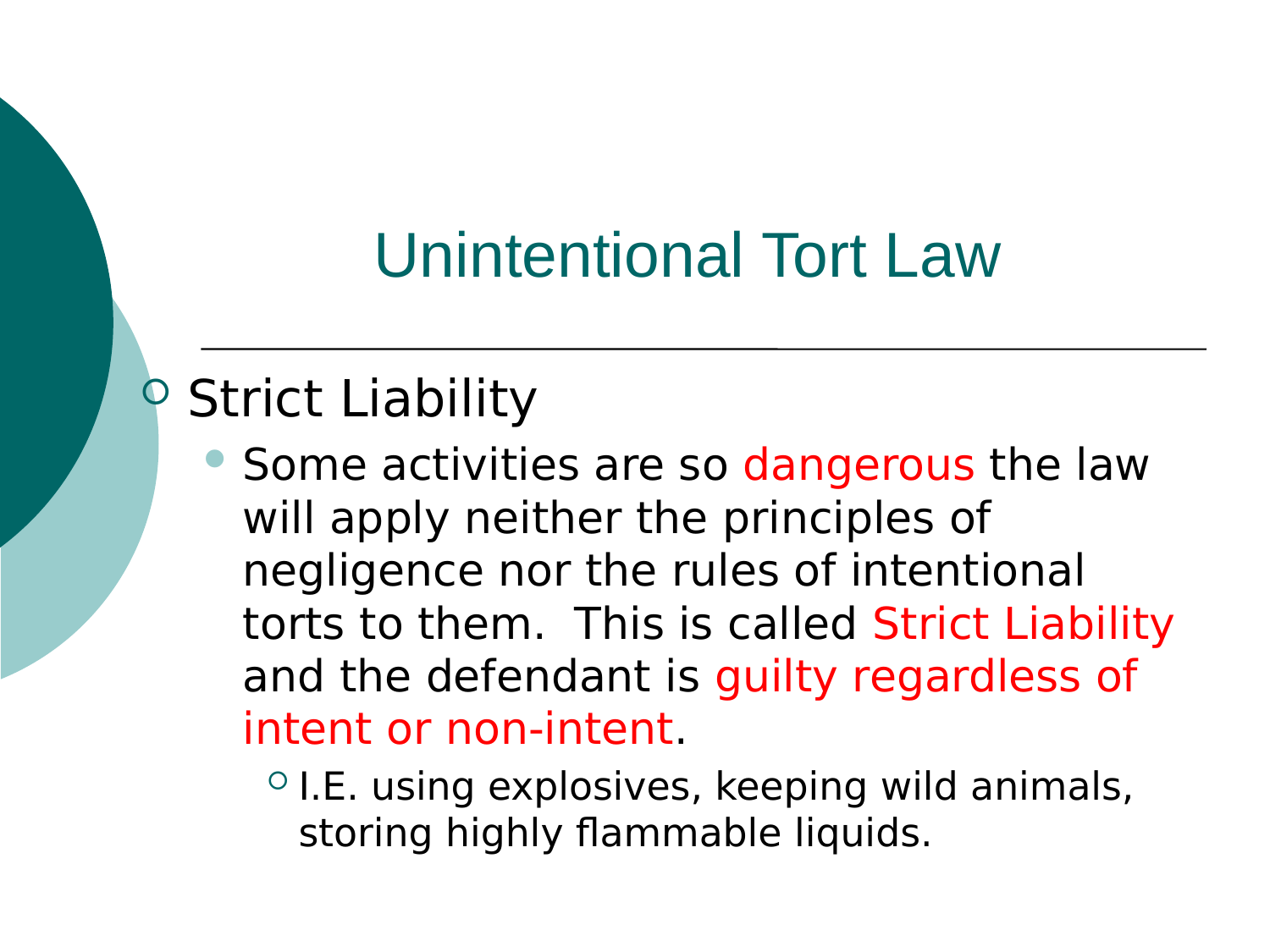

Unintentional Tort Law
Strict Liability
Some activities are so dangerous the law will apply neither the principles of negligence nor the rules of intentional torts to them.  This is called Strict Liability and the defendant is guilty regardless of intent or non-intent.
I.E. using explosives, keeping wild animals, storing highly flammable liquids.